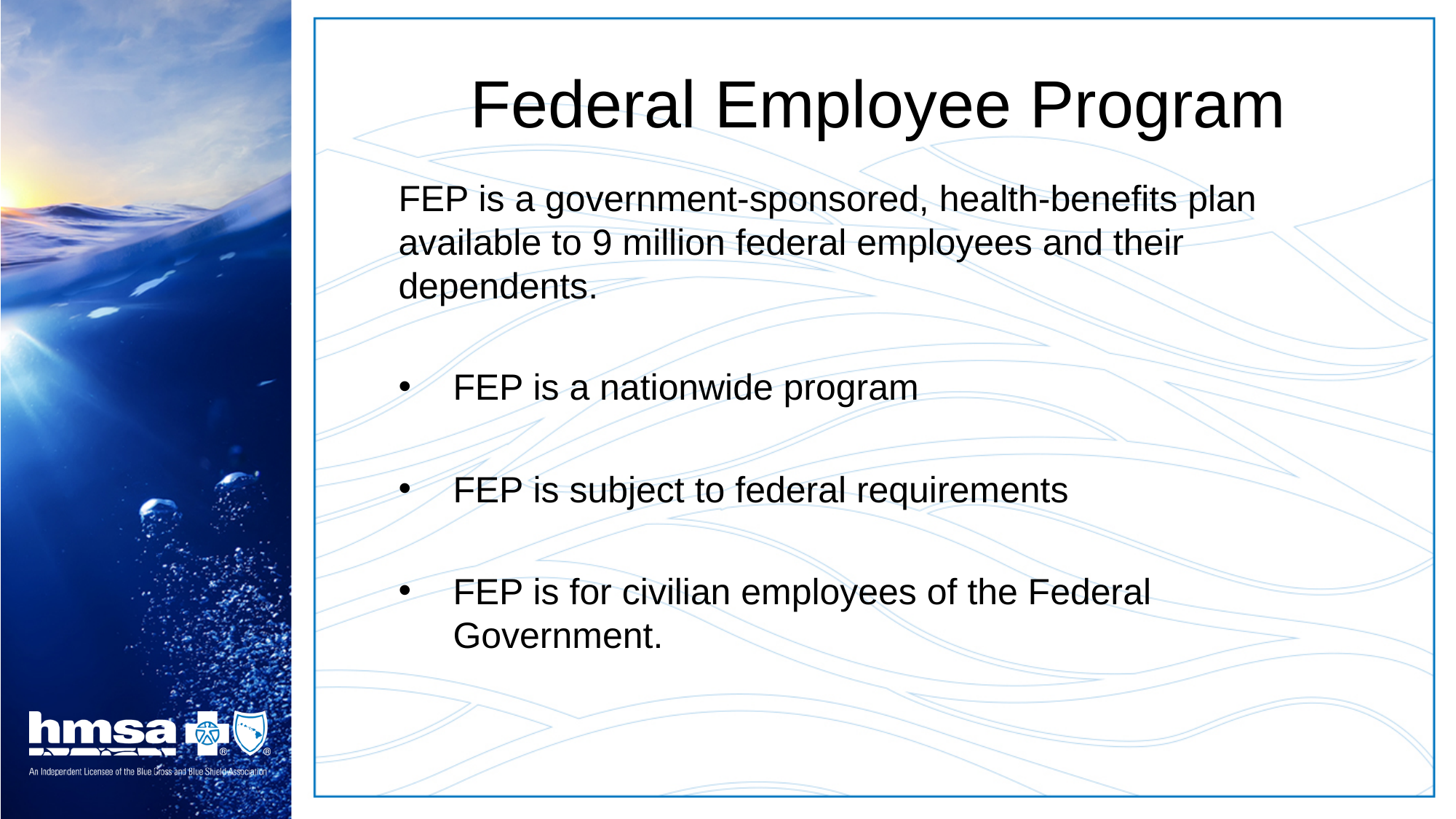

# Federal Employee Program
FEP is a government-sponsored, health-benefits plan available to 9 million federal employees and their dependents.

FEP is a nationwide program

FEP is subject to federal requirements

FEP is for civilian employees of the Federal Government.